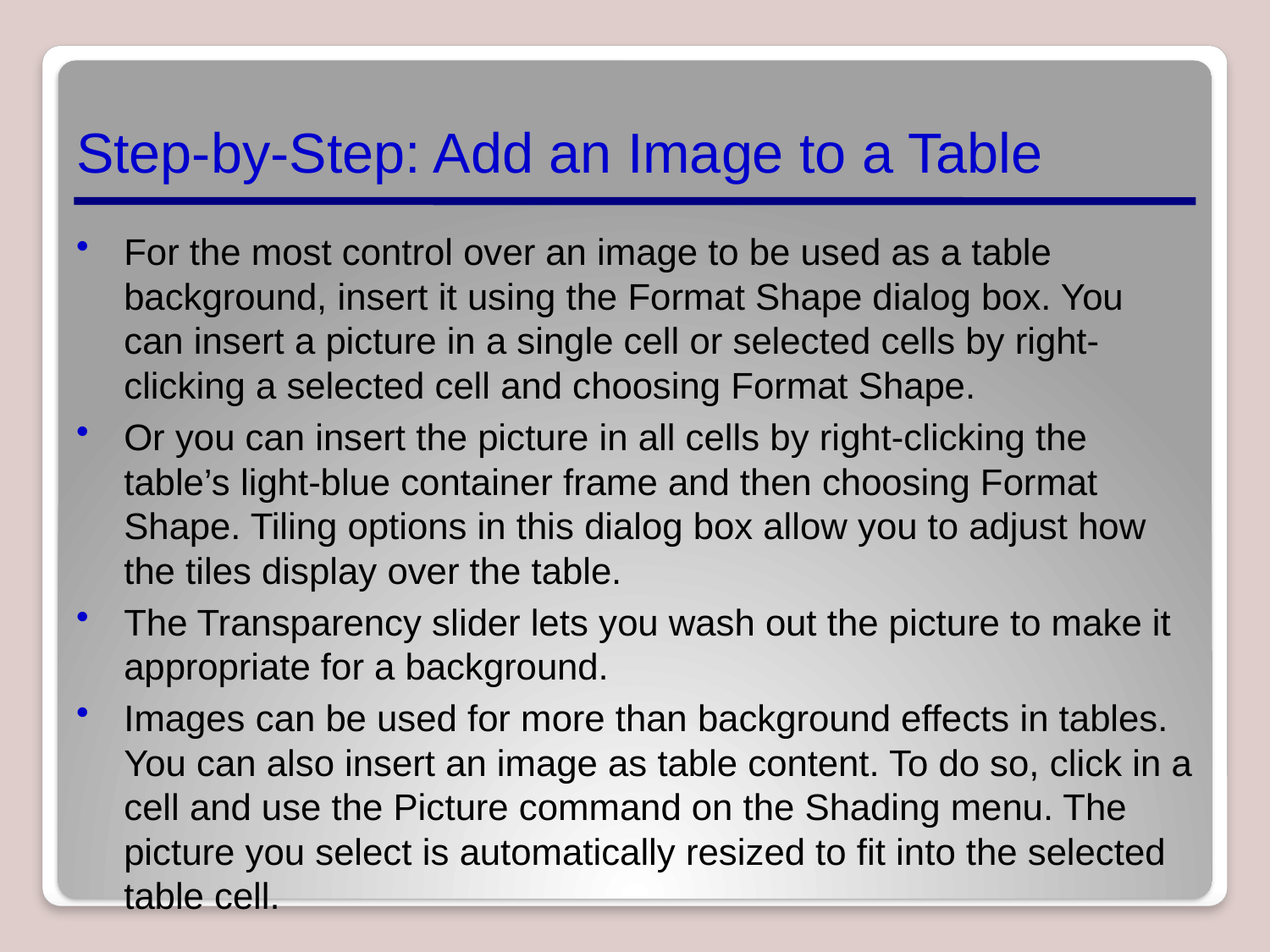

# Step-by-Step: Add an Image to a Table
For the most control over an image to be used as a table background, insert it using the Format Shape dialog box. You can insert a picture in a single cell or selected cells by right-clicking a selected cell and choosing Format Shape.
Or you can insert the picture in all cells by right-clicking the table’s light-blue container frame and then choosing Format Shape. Tiling options in this dialog box allow you to adjust how the tiles display over the table.
The Transparency slider lets you wash out the picture to make it appropriate for a background.
Images can be used for more than background effects in tables. You can also insert an image as table content. To do so, click in a cell and use the Picture command on the Shading menu. The picture you select is automatically resized to fit into the selected table cell.